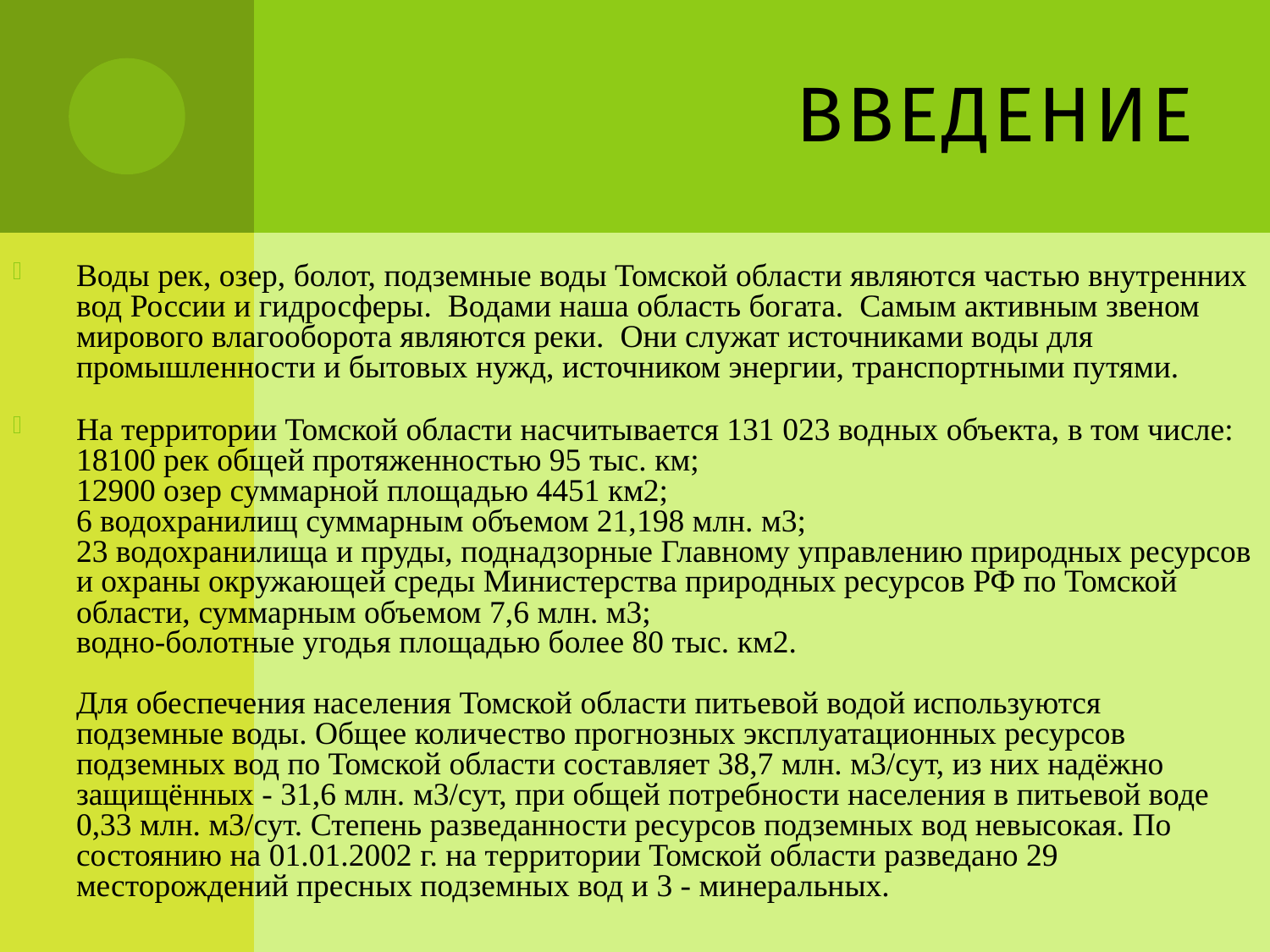

# Введение
Воды рек, озер, болот, подземные воды Томской области являются частью внутренних вод России и гидросферы.  Водами наша область богата.  Самым активным звеном мирового влагооборота являются реки.  Они служат источниками воды для промышленности и бытовых нужд, источником энергии, транспортными путями.
На территории Томской области насчитывается 131 023 водных объекта, в том числе:
18100 рек общей протяженностью 95 тыс. км;
12900 озер суммарной площадью 4451 км2;
6 водохранилищ суммарным объемом 21,198 млн. м3;
23 водохранилища и пруды, поднадзорные Главному управлению природных ресурсов и охраны окружающей среды Министерства природных ресурсов РФ по Томской области, суммарным объемом 7,6 млн. м3;
водно-болотные угодья площадью более 80 тыс. км2.
Для обеспечения населения Томской области питьевой водой используются подземные воды. Общее количество прогнозных эксплуатационных ресурсов подземных вод по Томской области составляет 38,7 млн. м3/сут, из них надёжно защищённых - 31,6 млн. м3/сут, при общей потребности населения в питьевой воде 0,33 млн. м3/сут. Степень разведанности ресурсов подземных вод невысокая. По состоянию на 01.01.2002 г. на территории Томской области разведано 29 месторождений пресных подземных вод и 3 - минеральных.